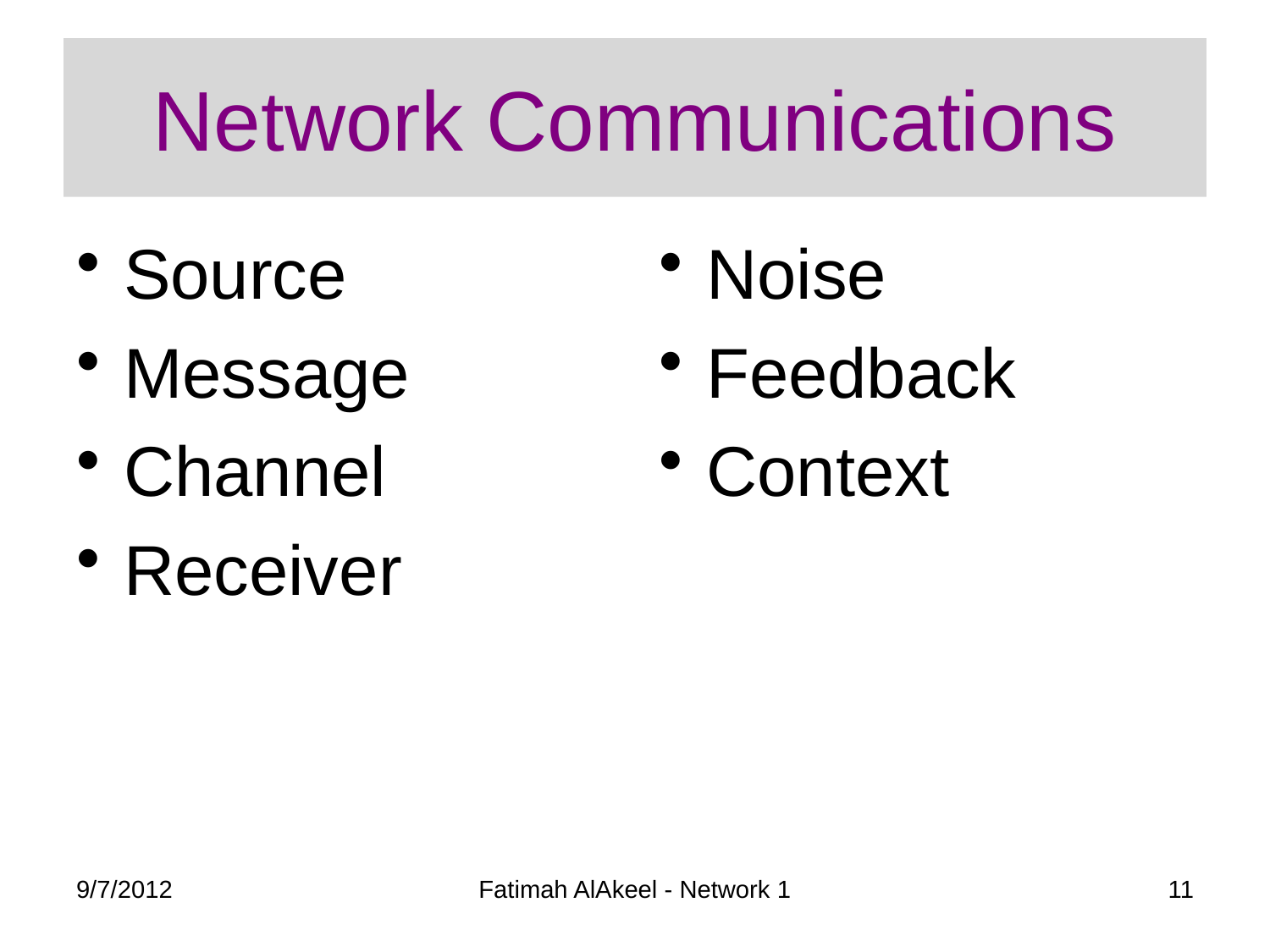

# Network Communications
Source
Message
Channel
Receiver

Noise
Feedback
Context

9/7/2012
Fatimah AlAkeel - Network 1
11